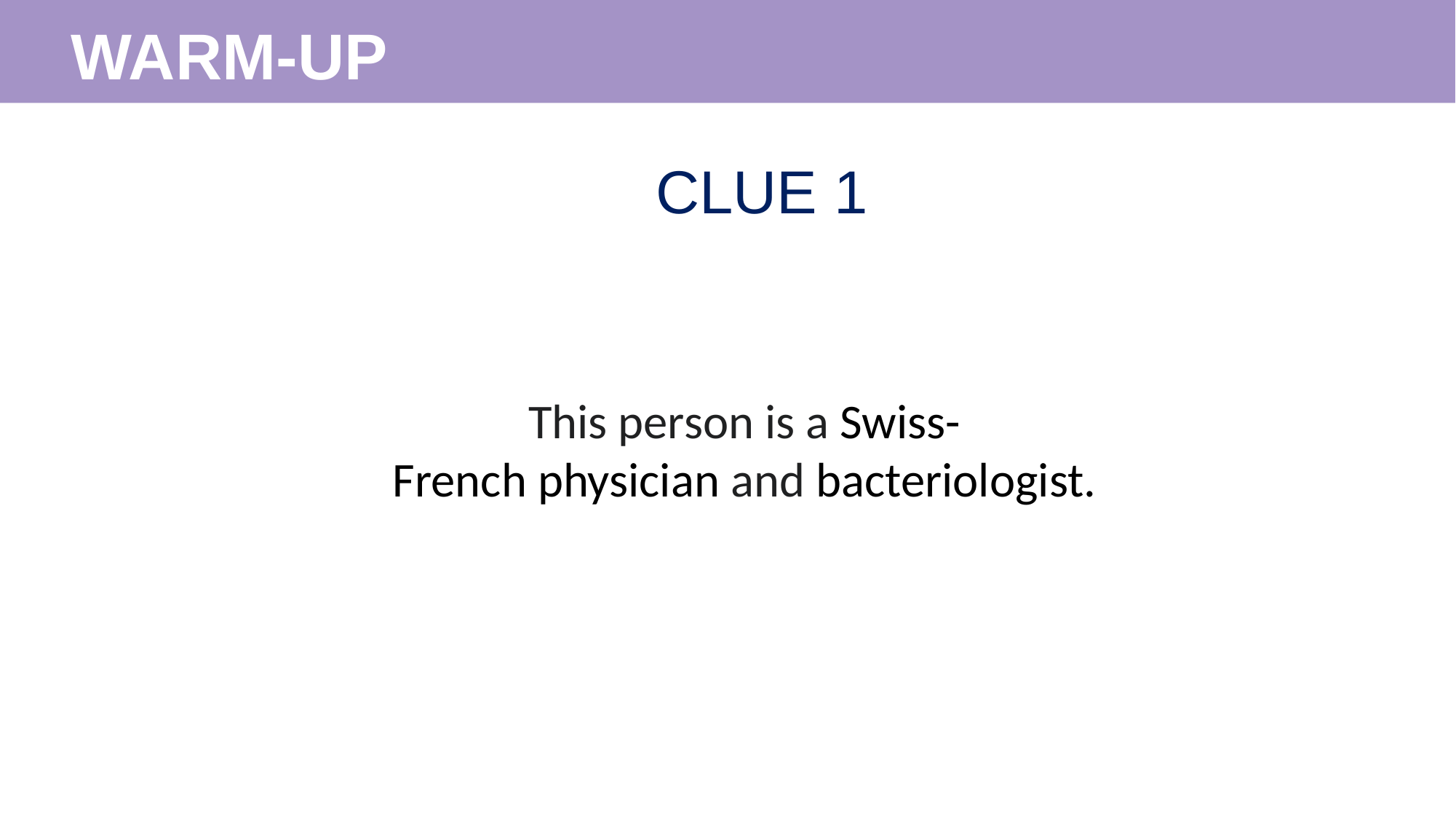

WARM-UP
CLUE 1
This person is a Swiss-French physician and bacteriologist.